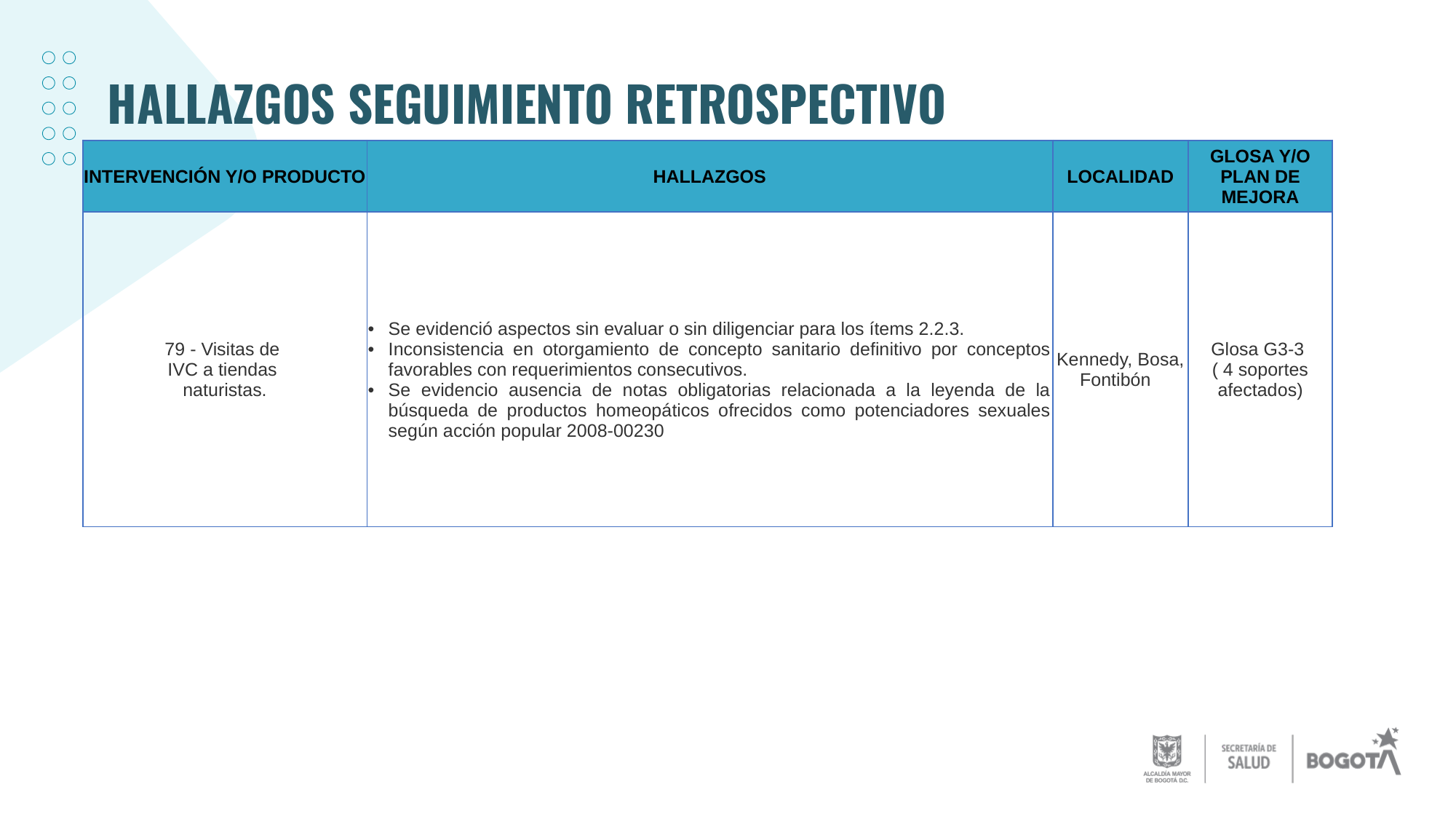

# HALLAZGOS SEGUIMIENTO RETROSPECTIVO
| INTERVENCIÓN Y/O PRODUCTO | HALLAZGOS | LOCALIDAD | GLOSA Y/O PLAN DE MEJORA |
| --- | --- | --- | --- |
| 79 - Visitas de IVC a tiendas naturistas. | Se evidenció aspectos sin evaluar o sin diligenciar para los ítems 2.2.3. Inconsistencia en otorgamiento de concepto sanitario definitivo por conceptos favorables con requerimientos consecutivos. Se evidencio ausencia de notas obligatorias relacionada a la leyenda de la búsqueda de productos homeopáticos ofrecidos como potenciadores sexuales según acción popular 2008-00230 | Kennedy, Bosa, Fontibón | Glosa G3-3 ( 4 soportes afectados) |